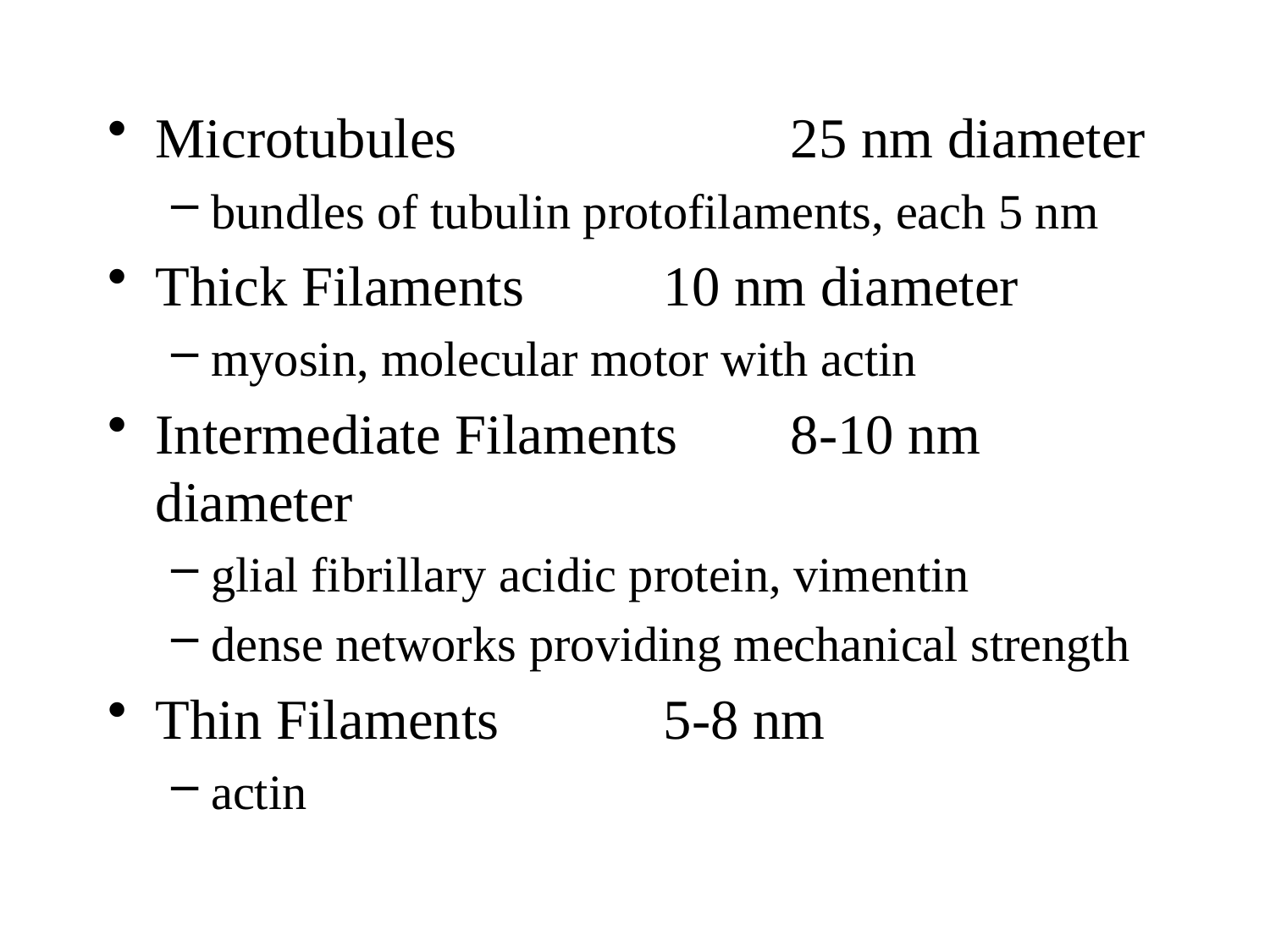

Microtubules 			25 nm diameter
bundles of tubulin protofilaments, each 5 nm
Thick Filaments		10 nm diameter
myosin, molecular motor with actin
Intermediate Filaments	8-10 nm diameter
glial fibrillary acidic protein, vimentin
dense networks providing mechanical strength
Thin Filaments		5-8 nm
actin